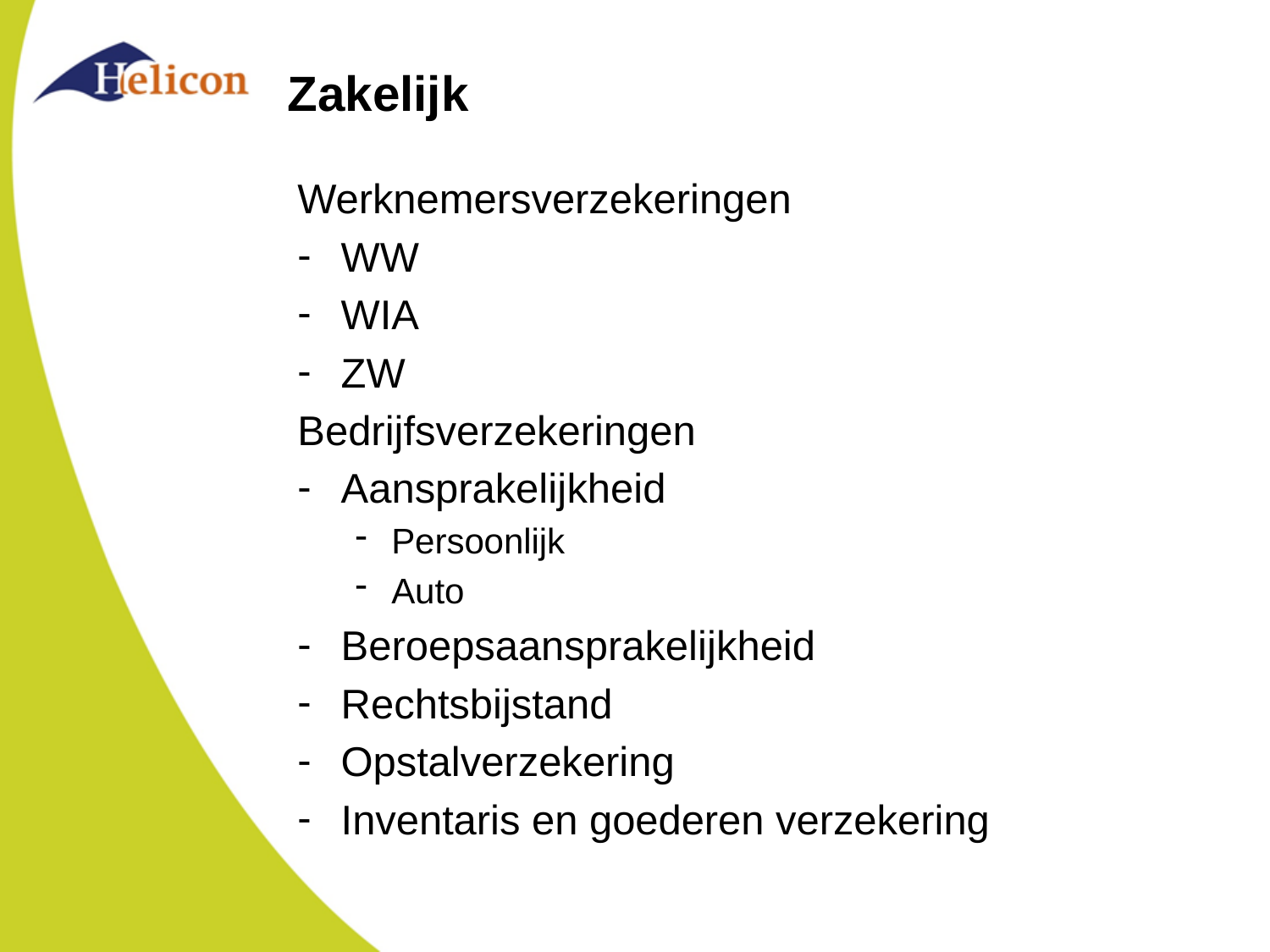

# Zakelijk
Werknemersverzekeringen
WW
WIA
ZW
Bedrijfsverzekeringen
Aansprakelijkheid
Persoonlijk
Auto
Beroepsaansprakelijkheid
Rechtsbijstand
Opstalverzekering
Inventaris en goederen verzekering